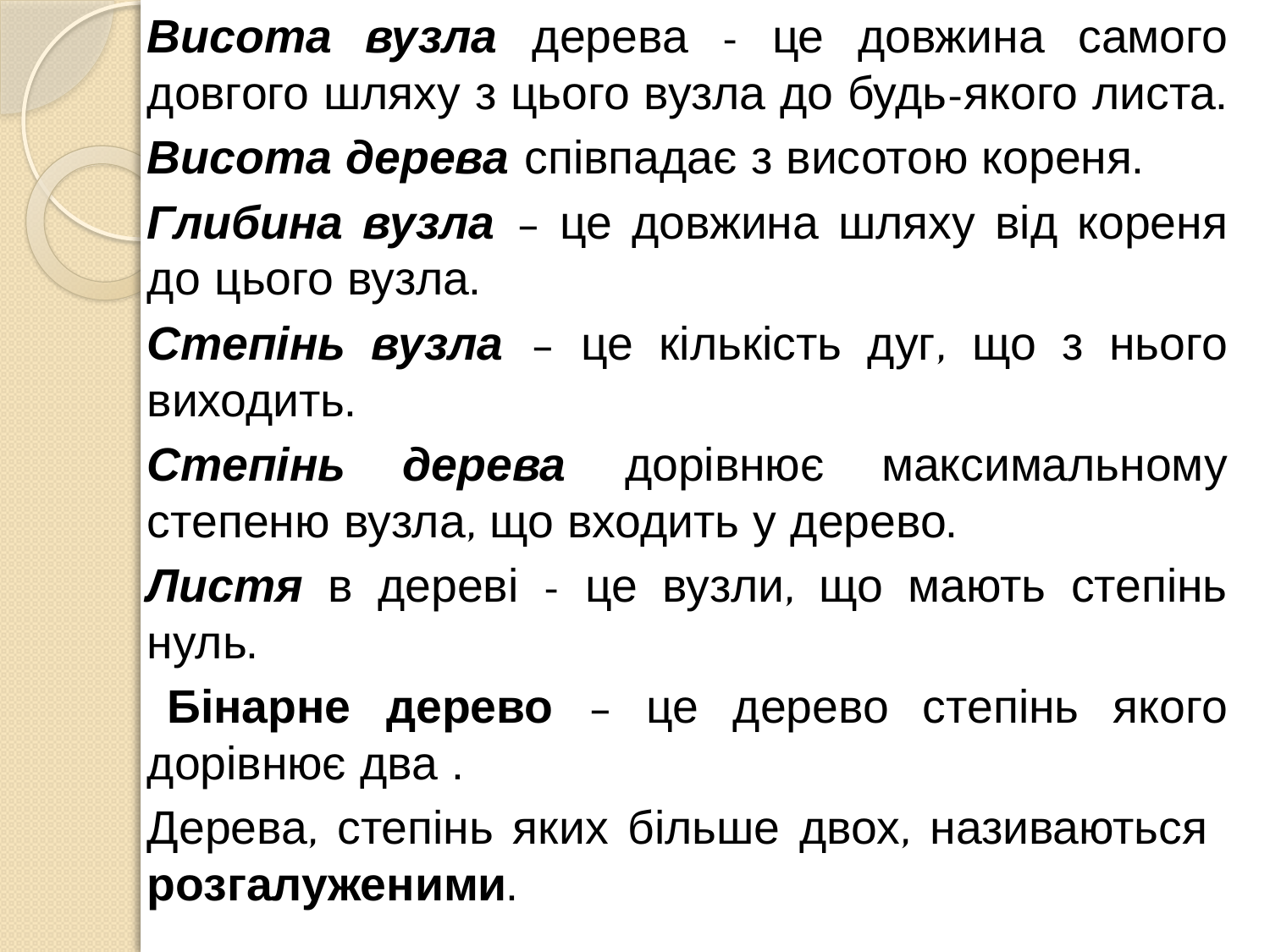

Висота вузла дерева - це довжина самого довгого шляху з цього вузла до будь-якого листа.
	Висота дерева співпадає з висотою кореня.
	Глибина вузла – це довжина шляху від кореня до цього вузла.
	Степінь вузла – це кількість дуг, що з нього виходить.
	Степінь дерева дорівнює максимальному степеню вузла, що входить у дерево.
	Листя в дереві - це вузли, що мають степінь нуль.
 	Бінарне дерево – це дерево степінь якого дорівнює два .
	Дерева, степінь яких більше двох, називаються  розгалуженими.